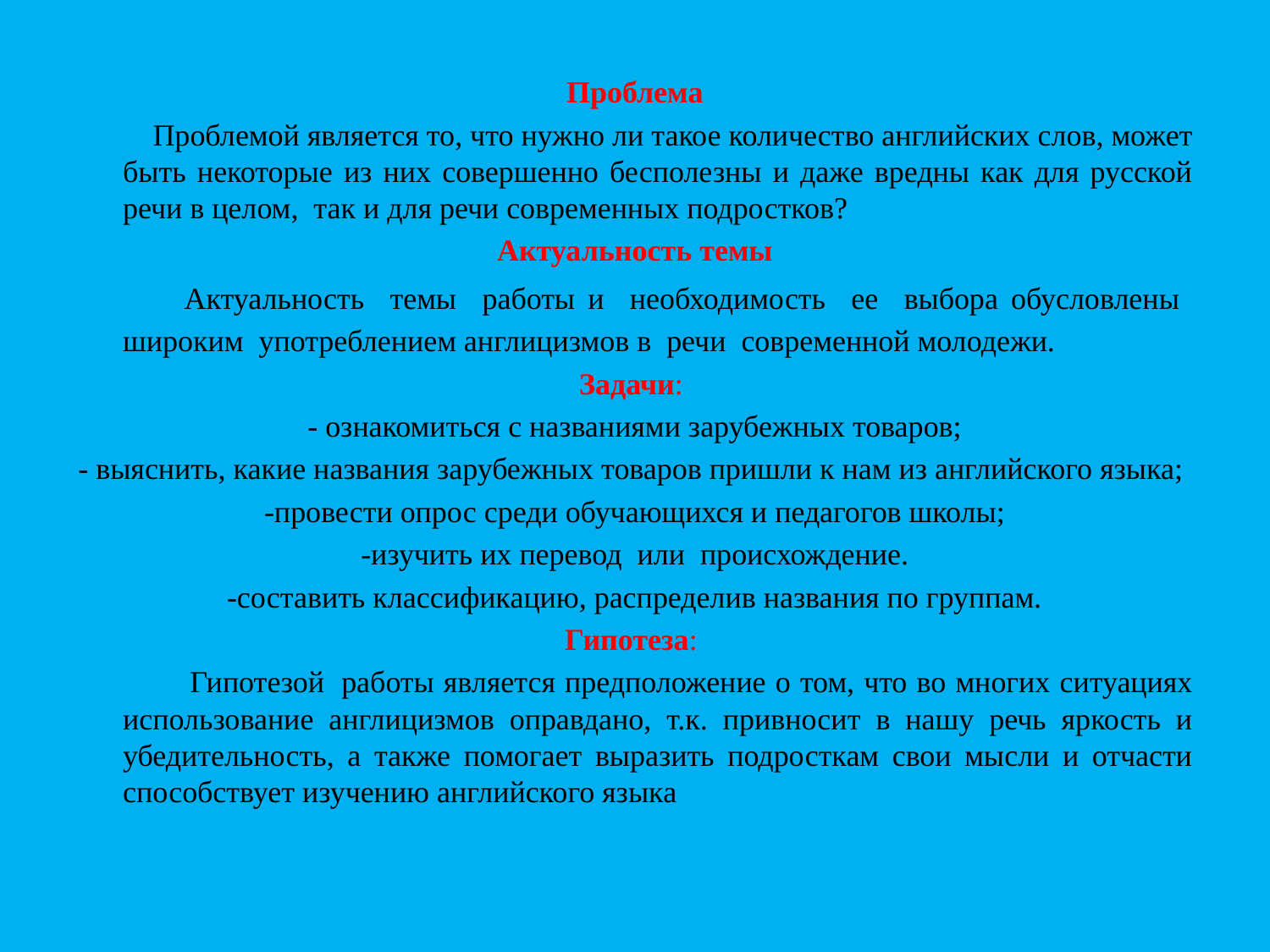

Проблема
          Проблемой является то, что нужно ли такое количество английских слов, может быть некоторые из них совершенно бесполезны и даже вредны как для русской речи в целом,  так и для речи современных подростков?
Актуальность темы
Актуальность  темы  работы и  необходимость  ее  выбора обусловлены  широким  употреблением англицизмов в  речи  современной молодежи.
Задачи:
- ознакомиться с названиями зарубежных товаров;
- выяснить, какие названия зарубежных товаров пришли к нам из английского языка;
-провести опрос среди обучающихся и педагогов школы;
-изучить их перевод  или  происхождение.
-составить классификацию, распределив названия по группам.
Гипотеза:
            Гипотезой  работы является предположение о том, что во многих ситуациях использование англицизмов оправдано, т.к. привносит в нашу речь яркость и убедительность, а также помогает выразить подросткам свои мысли и отчасти способствует изучению английского языка